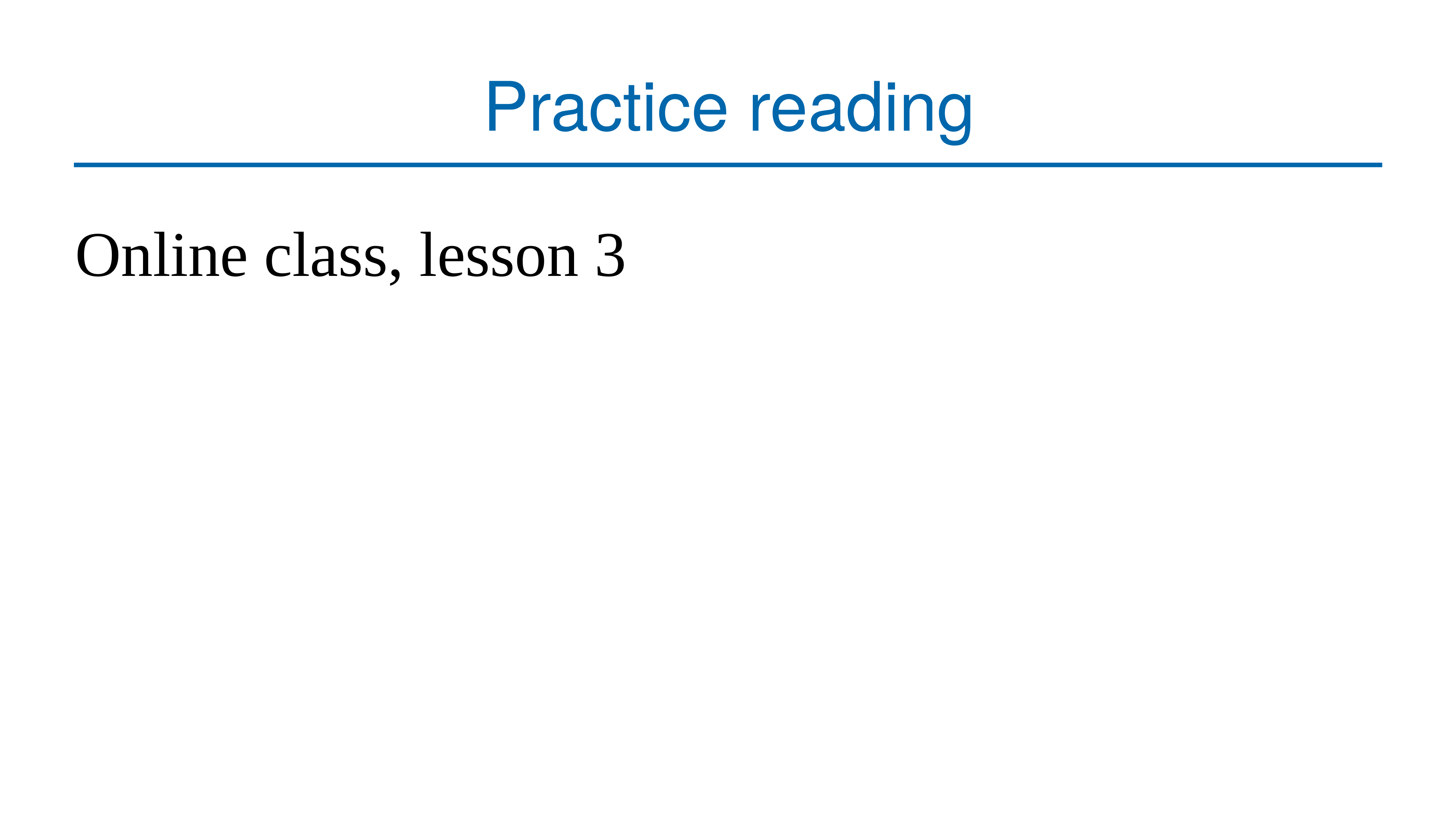

# Practice reading
Online class, lesson 3